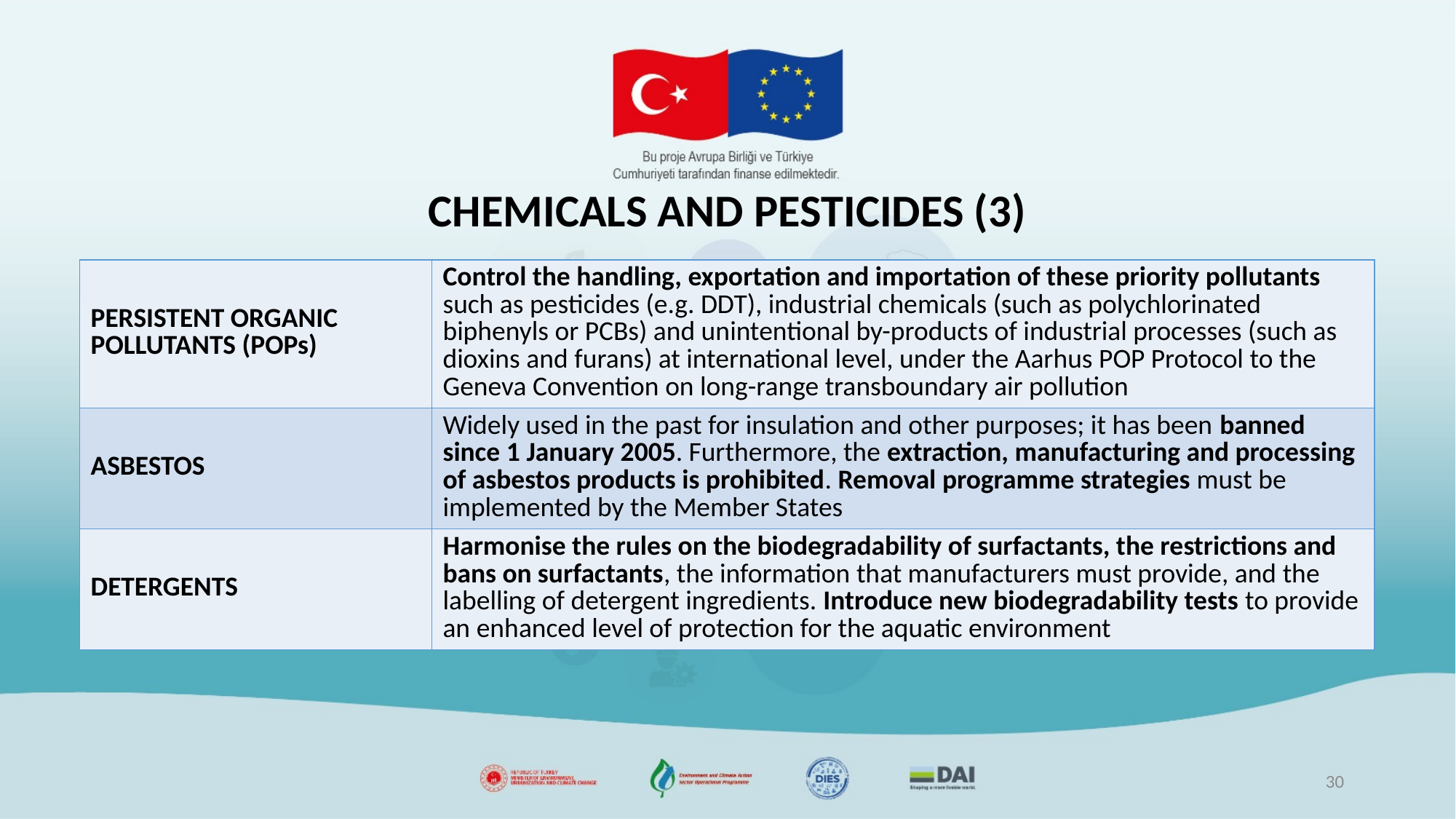

# CHEMICALS AND PESTICIDES (3)
| PERSISTENT ORGANIC POLLUTANTS (POPs) | Control the handling, exportation and importation of these priority pollutants such as pesticides (e.g. DDT), industrial chemicals (such as polychlorinated biphenyls or PCBs) and unintentional by-products of industrial processes (such as dioxins and furans) at international level, under the Aarhus POP Protocol to the Geneva Convention on long-range transboundary air pollution |
| --- | --- |
| ASBESTOS | Widely used in the past for insulation and other purposes; it has been banned since 1 January 2005. Furthermore, the extraction, manufacturing and processing of asbestos products is prohibited. Removal programme strategies must be implemented by the Member States |
| DETERGENTS | Harmonise the rules on the biodegradability of surfactants, the restrictions and bans on surfactants, the information that manufacturers must provide, and the labelling of detergent ingredients. Introduce new biodegradability tests to provide an enhanced level of protection for the aquatic environment |
30